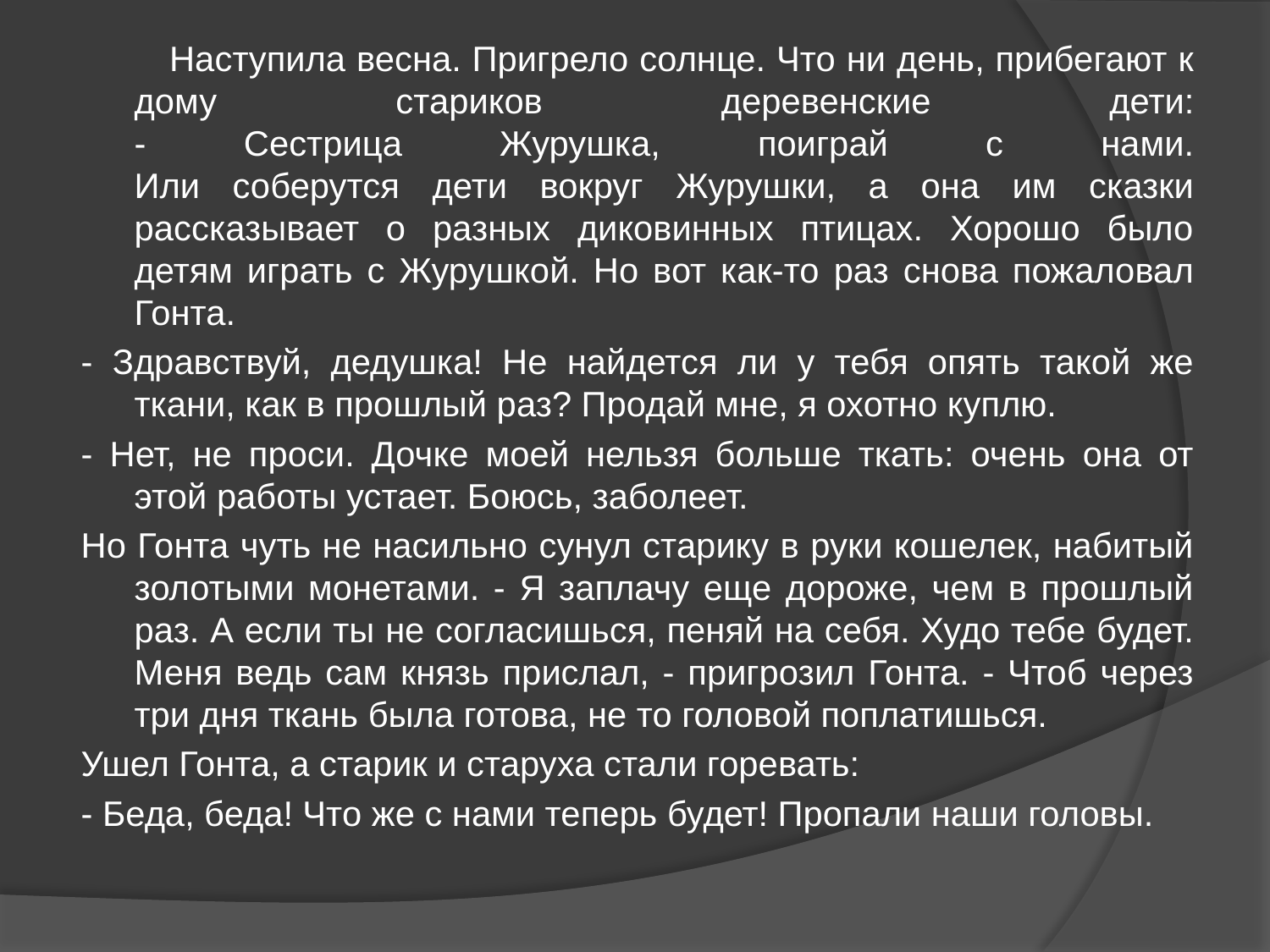

Наступила весна. Пригрело солнце. Что ни день, прибегают к дому стариков деревенские дети:
- Сестрица Журушка, поиграй с нами.
Или соберутся дети вокруг Журушки, а она им сказки рассказывает о разных диковинных птицах. Хорошо было детям играть с Журушкой. Но вот как-то раз снова пожаловал Гонта.
- Здравствуй, дедушка! Не найдется ли у тебя опять такой же ткани, как в прошлый раз? Продай мне, я охотно куплю.
- Нет, не проси. Дочке моей нельзя больше ткать: очень она от этой работы устает. Боюсь, заболеет.
Но Гонта чуть не насильно сунул старику в руки кошелек, набитый золотыми монетами. - Я заплачу еще дороже, чем в прошлый раз. А если ты не согласишься, пеняй на себя. Худо тебе будет. Меня ведь сам князь прислал, - пригрозил Гонта. - Чтоб через три дня ткань была готова, не то головой поплатишься.
Ушел Гонта, а старик и старуха стали горевать:
- Беда, беда! Что же с нами теперь будет! Пропали наши головы.